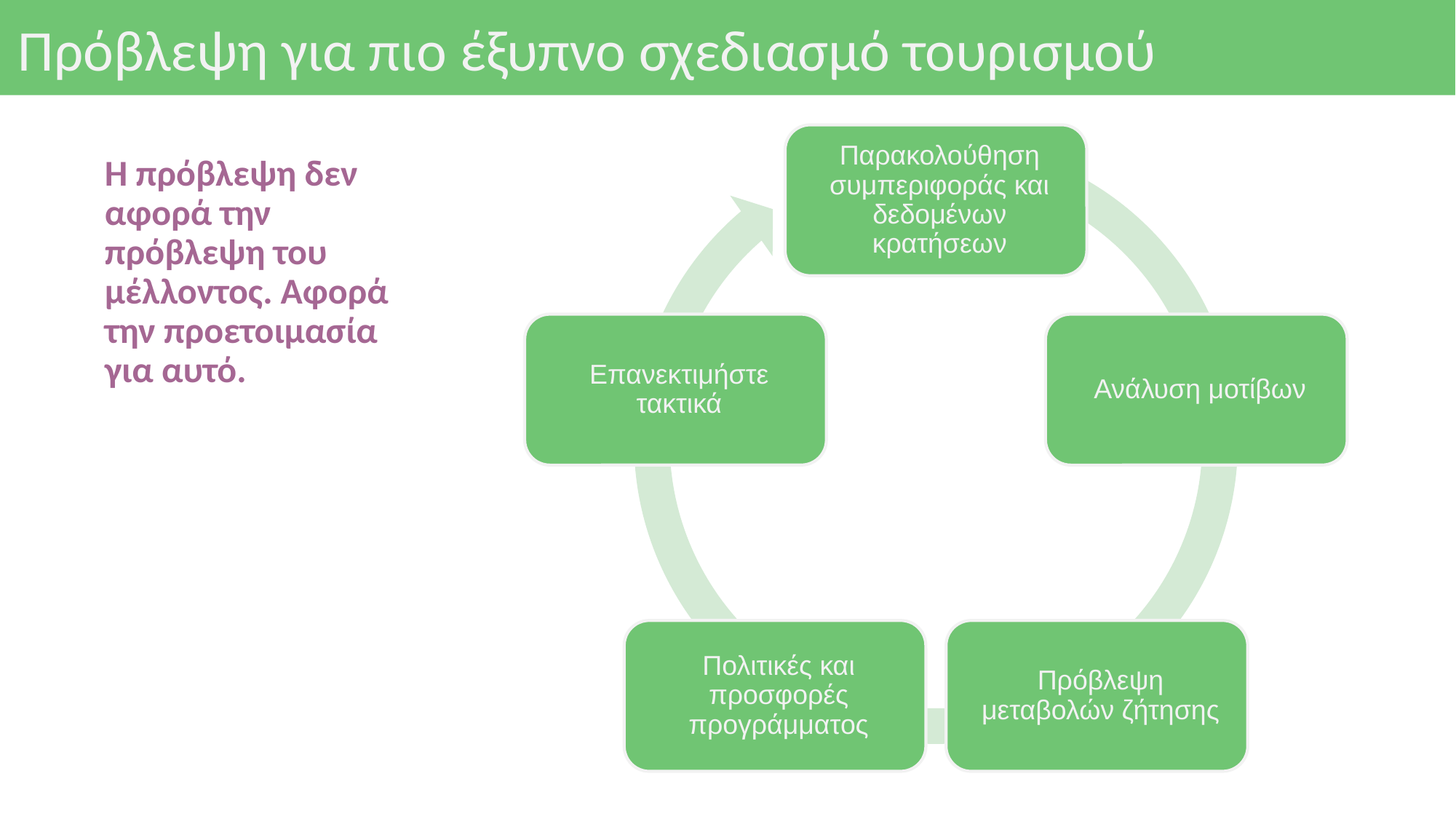

# Πρόβλεψη για πιο έξυπνο σχεδιασμό τουρισμού
Παρακολούθηση συμπεριφοράς και δεδομένων κρατήσεων
Ανάλυση μοτίβων
Πρόβλεψη μεταβολών ζήτησης
Πολιτικές και προσφορές προγράμματος
Επανεκτιμήστε τακτικά
Η πρόβλεψη δεν αφορά την πρόβλεψη του μέλλοντος. Αφορά την προετοιμασία για αυτό.